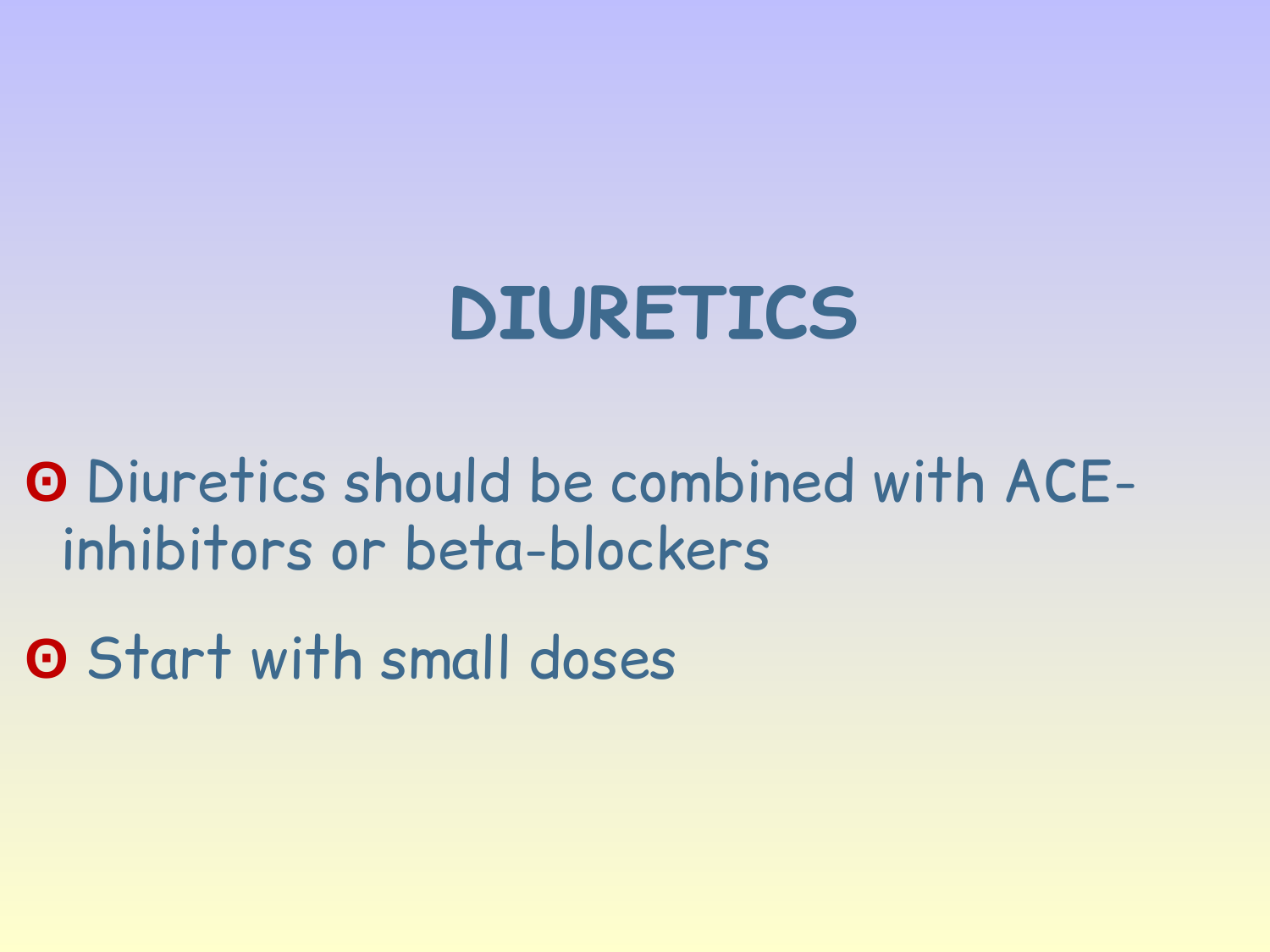

DIURETICS

 ʘ Diuretics should be combined with ACE-inhibitors or beta-blockers

 ʘ Start with small doses

#